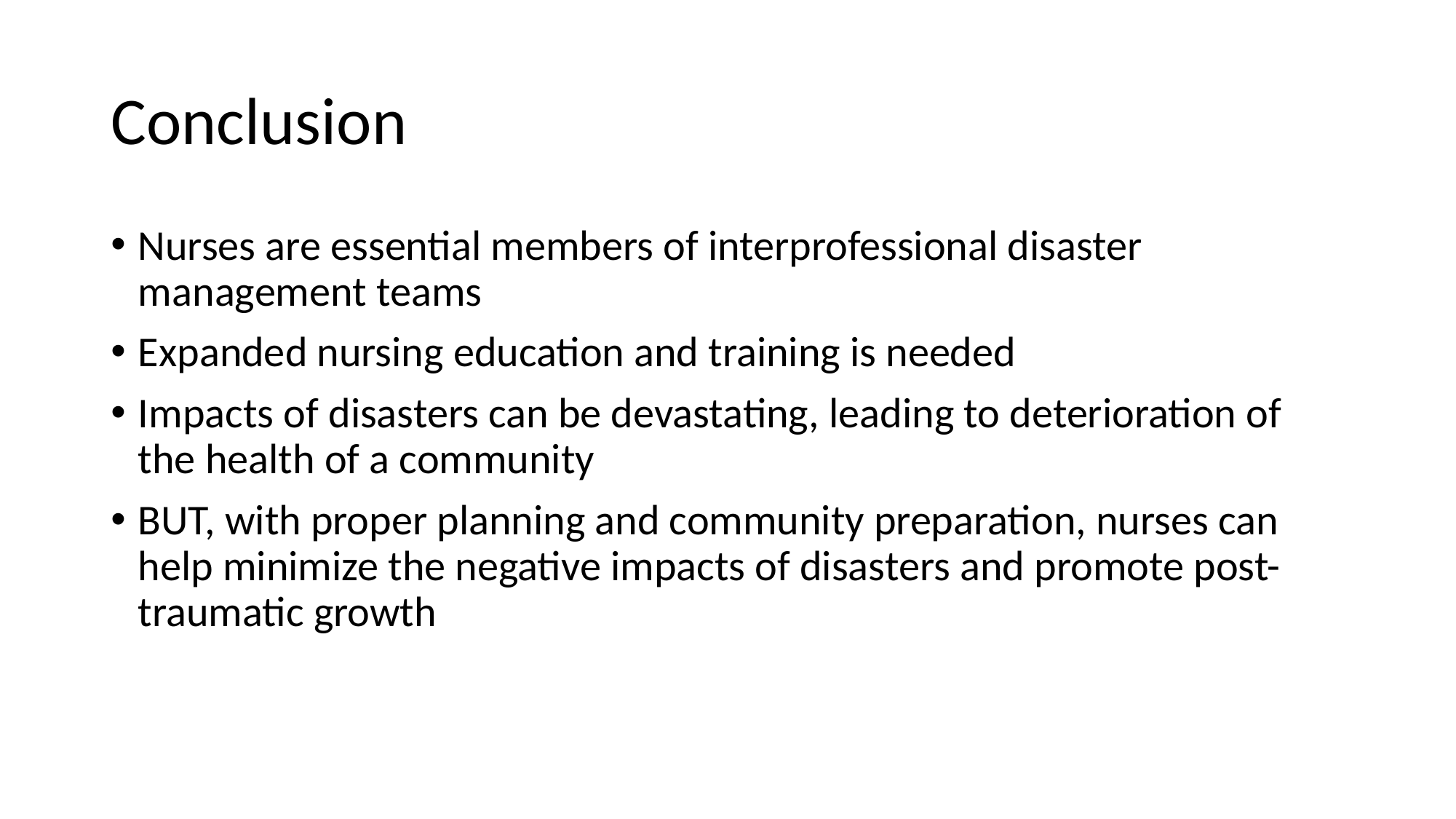

# Conclusion
Nurses are essential members of interprofessional disaster management teams
Expanded nursing education and training is needed
Impacts of disasters can be devastating, leading to deterioration of the health of a community
BUT, with proper planning and community preparation, nurses can help minimize the negative impacts of disasters and promote post-traumatic growth